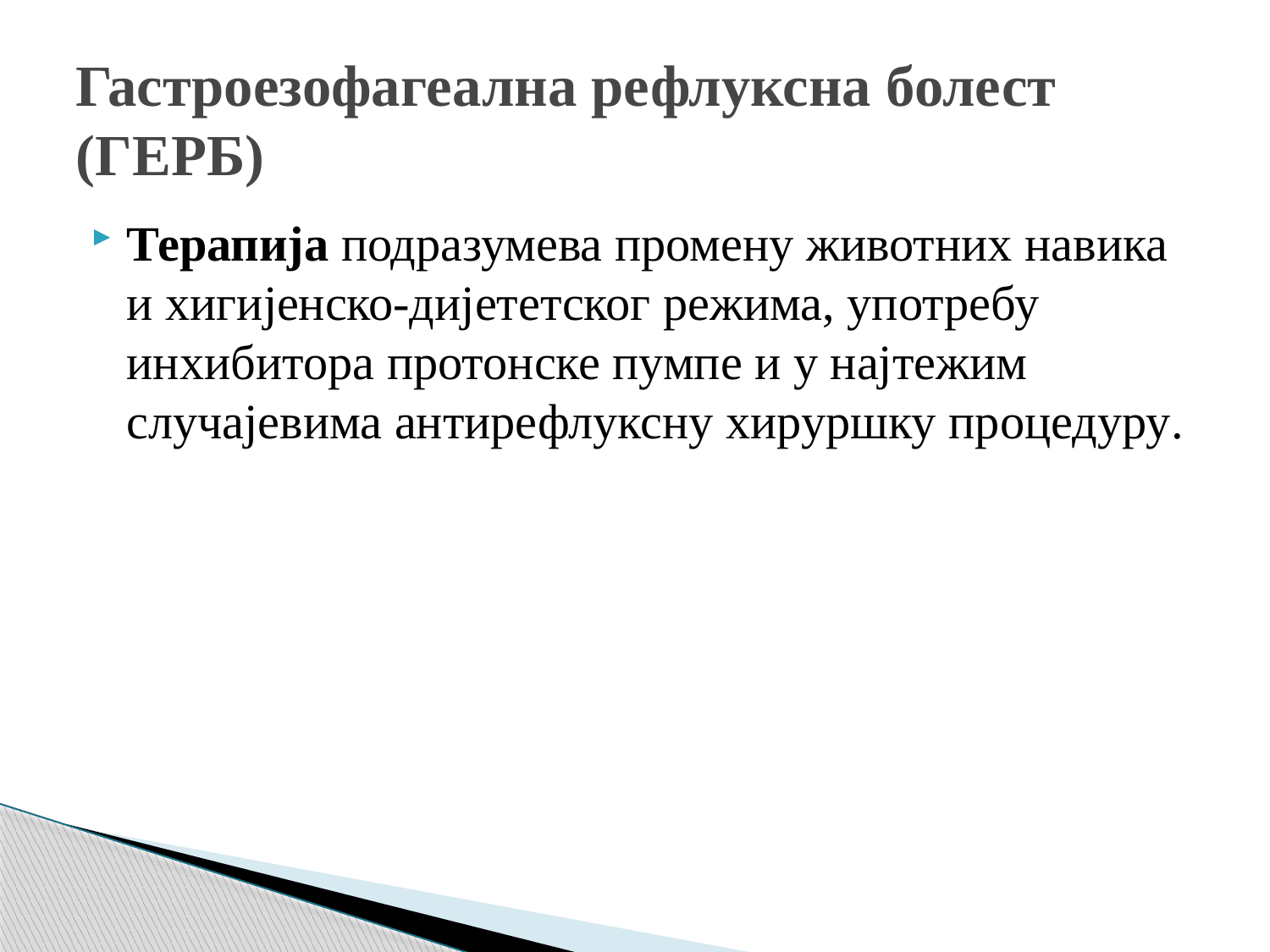

# Гастроезофагеална рефлуксна болест (ГЕРБ)
Терапија подразумева промену животних навика и хигијенско-дијететског режима, употребу инхибитора протонске пумпе и у најтежим случајевима антирефлуксну хируршку процедуру.